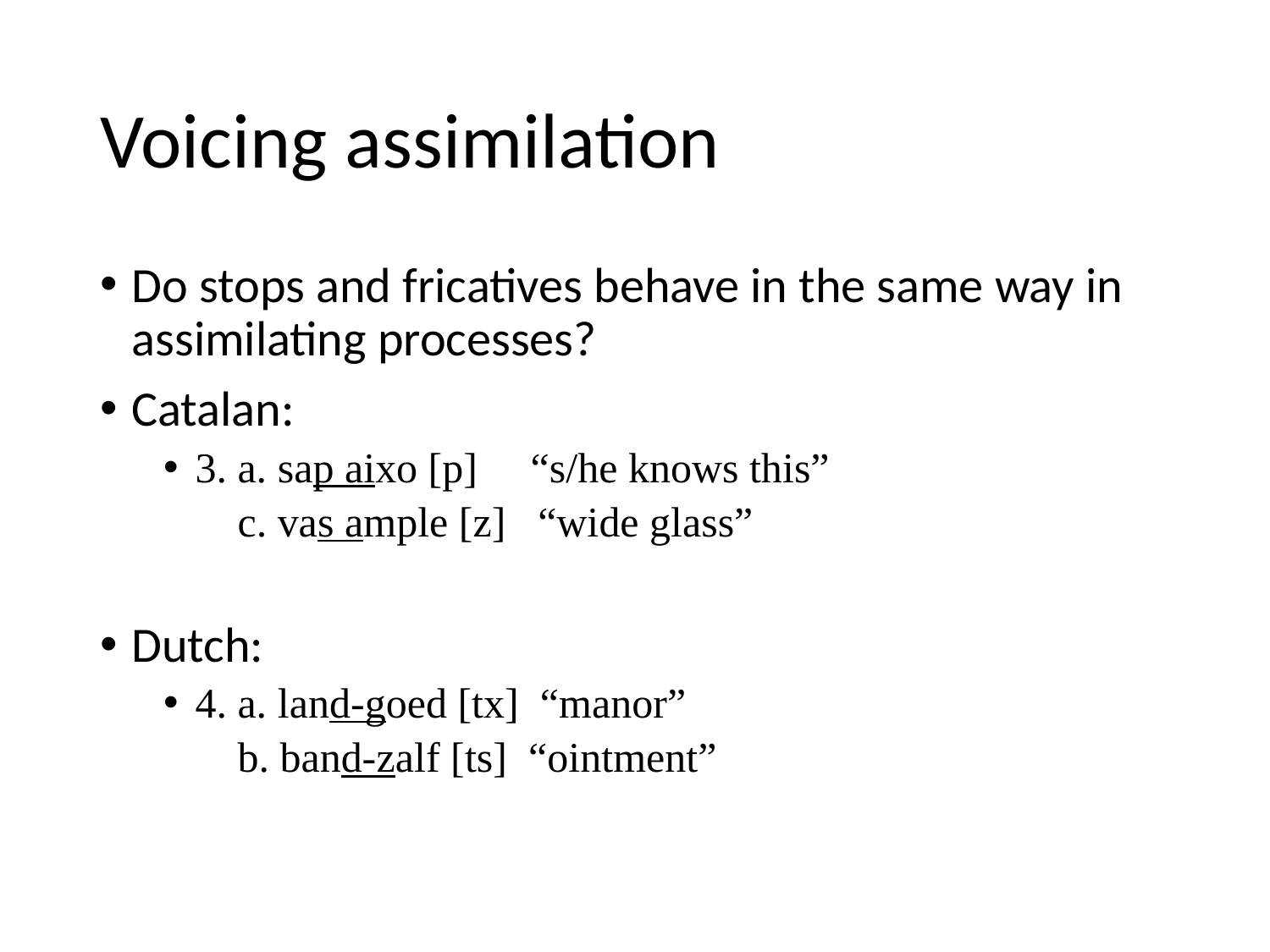

# Voicing assimilation
Do stops and fricatives behave in the same way in assimilating processes?
Catalan:
3. a. sap aixo [p]     “s/he knows this”
       с. vas ample [z]   “wide glass”

Dutch:
4. a. land-goed [tx]  “manor”
       b. band-zalf [ts]  “ointment”